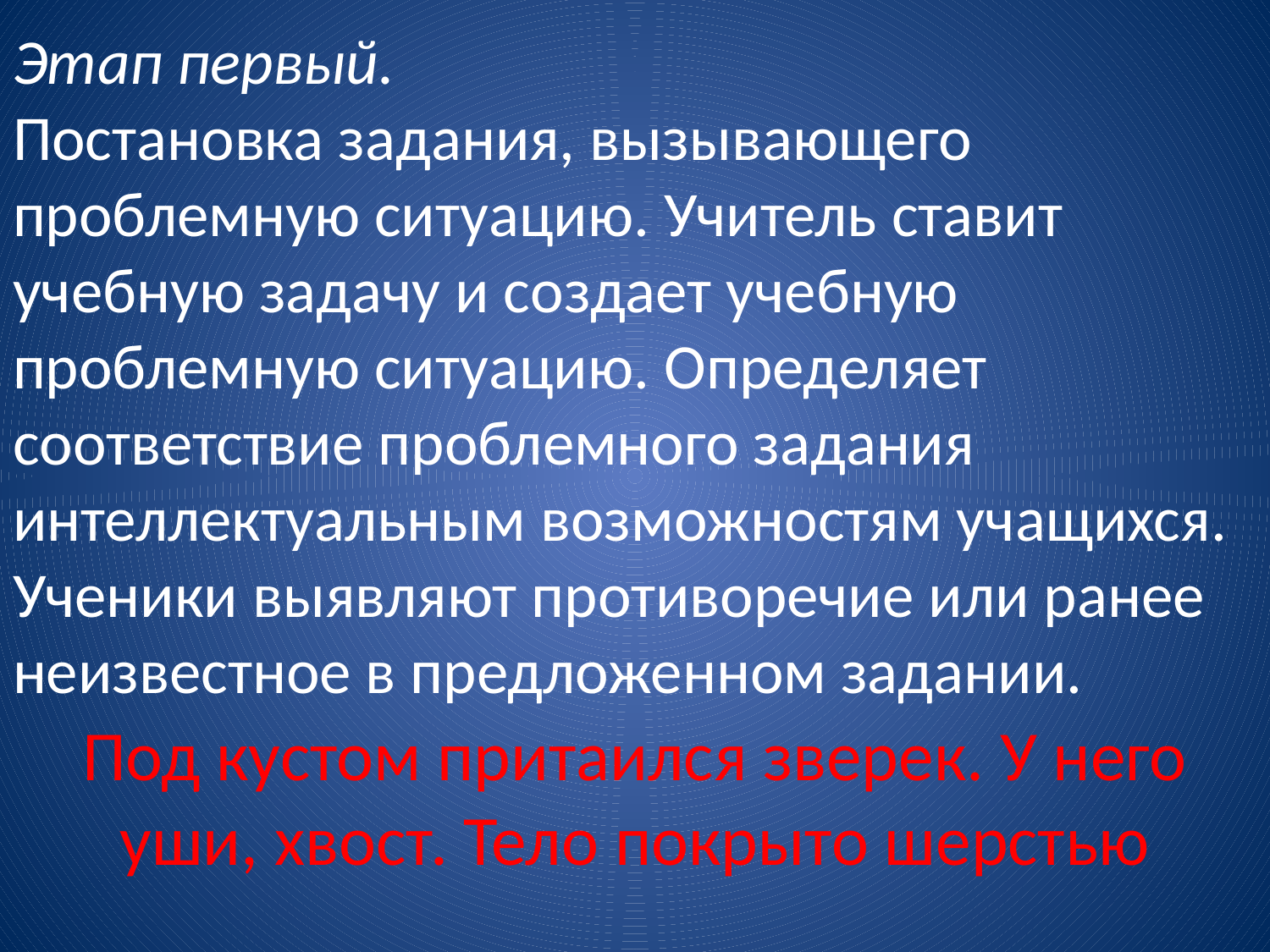

# Этап первый. Постановка задания, вызывающего проблемную ситуацию. Учитель ставит учебную задачу и создает учебную проблемную ситуацию. Определяет соответствие проблемного задания интеллектуальным возможностям учащихся. Ученики выявляют противоречие или ранее неизвестное в предложенном задании.
Под кустом притаился зверек. У него уши, хвост. Тело покрыто шерстью